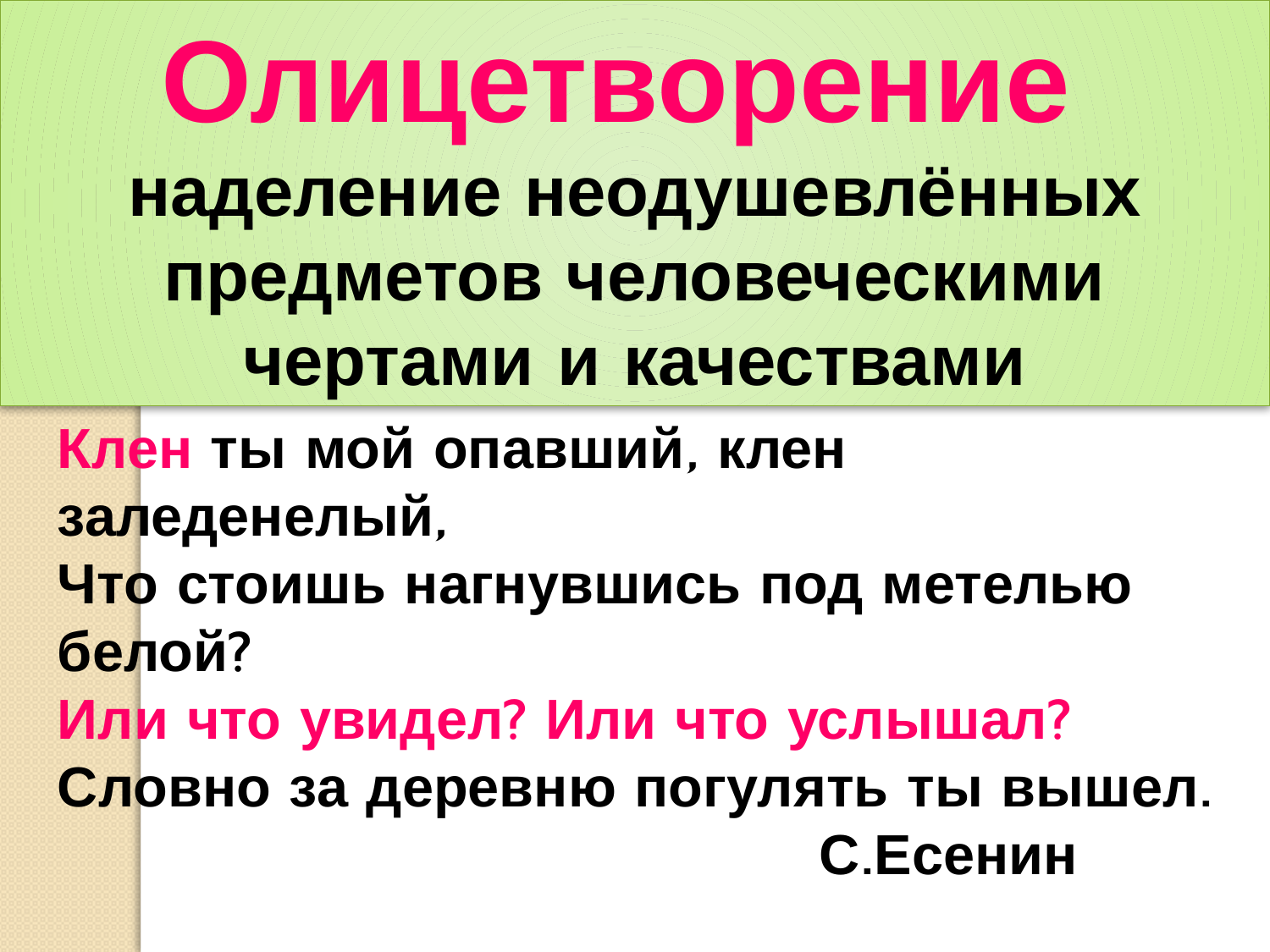

Олицетворение
наделение неодушевлённых предметов человеческими чертами и качествами
Клен ты мой опавший, клен заледенелый,
Что стоишь нагнувшись под метелью белой?
Или что увидел? Или что услышал?
Словно за деревню погулять ты вышел.
						С.Есенин